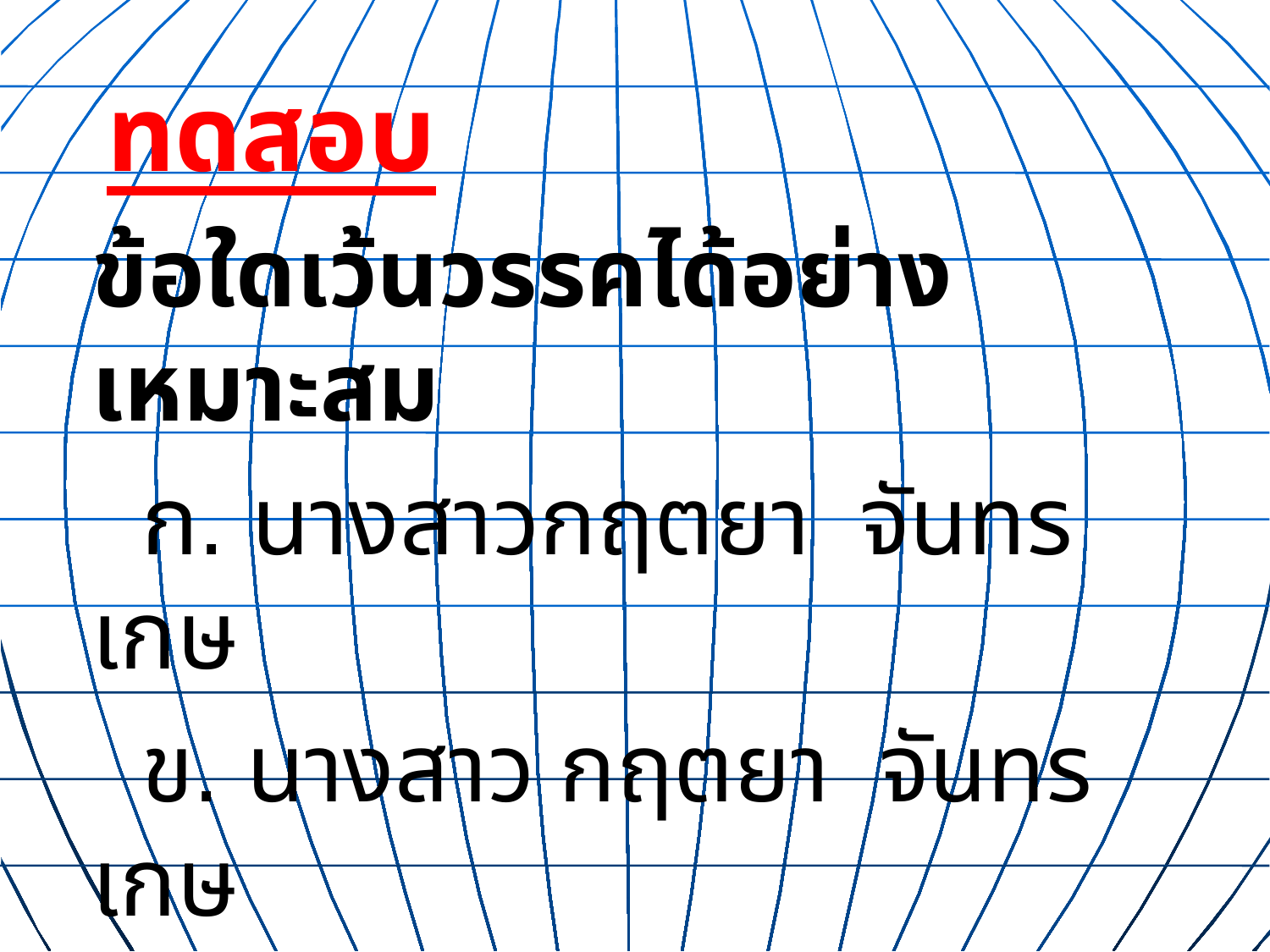

ทดสอบ
ข้อใดเว้นวรรคได้อย่างเหมาะสม
  ก. นางสาวกฤตยา  จันทรเกษ
  ข. นางสาว กฤตยา  จันทรเกษ
  ค. นางกฤตยา  จันทรเกษ